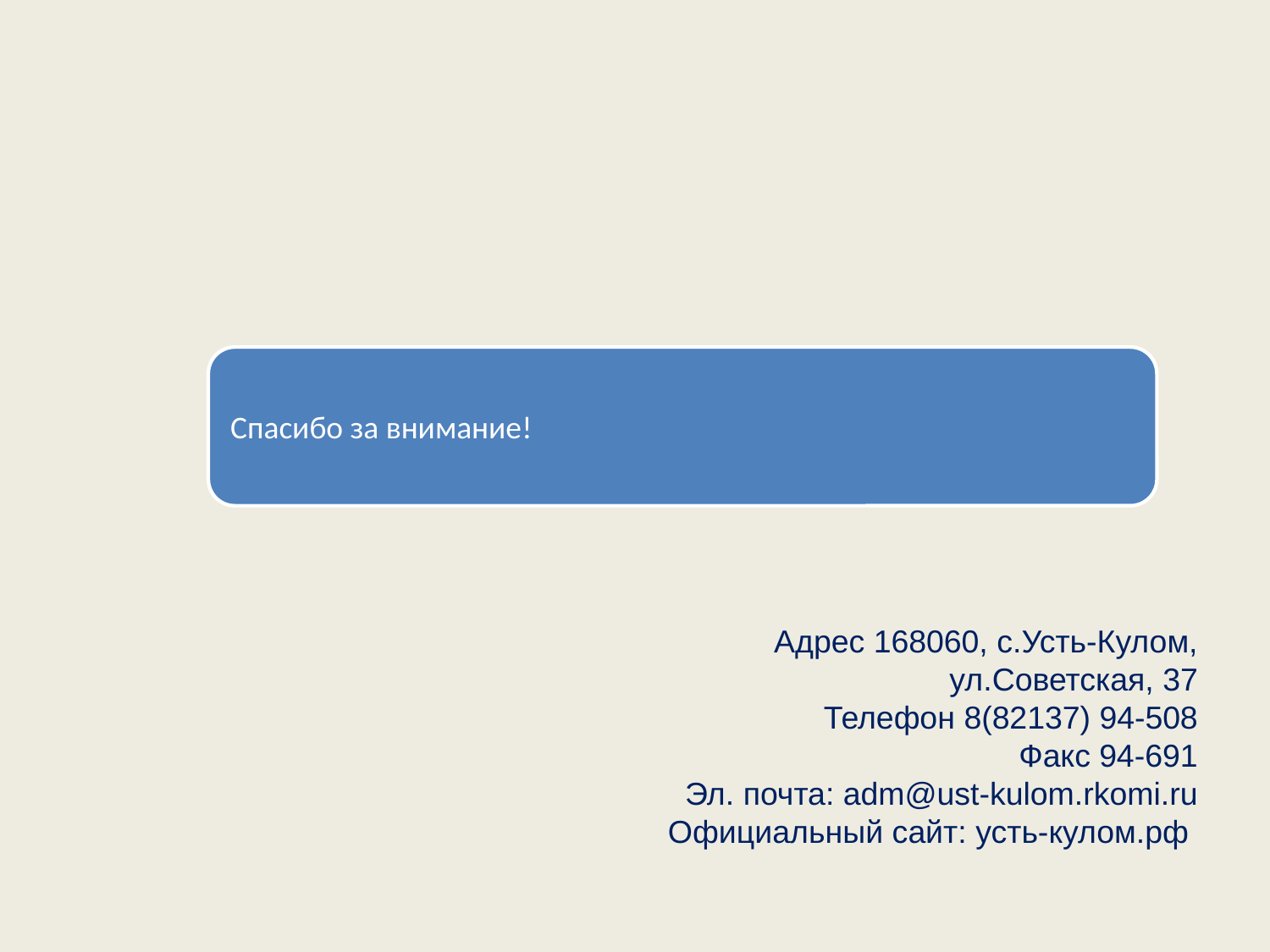

Спасибо за внимание!
Адрес 168060, с.Усть-Кулом, ул.Советская, 37
Телефон 8(82137) 94-508
Факс 94-691
Эл. почта: adm@ust-kulom.rkomi.ru
Официальный сайт: усть-кулом.рф